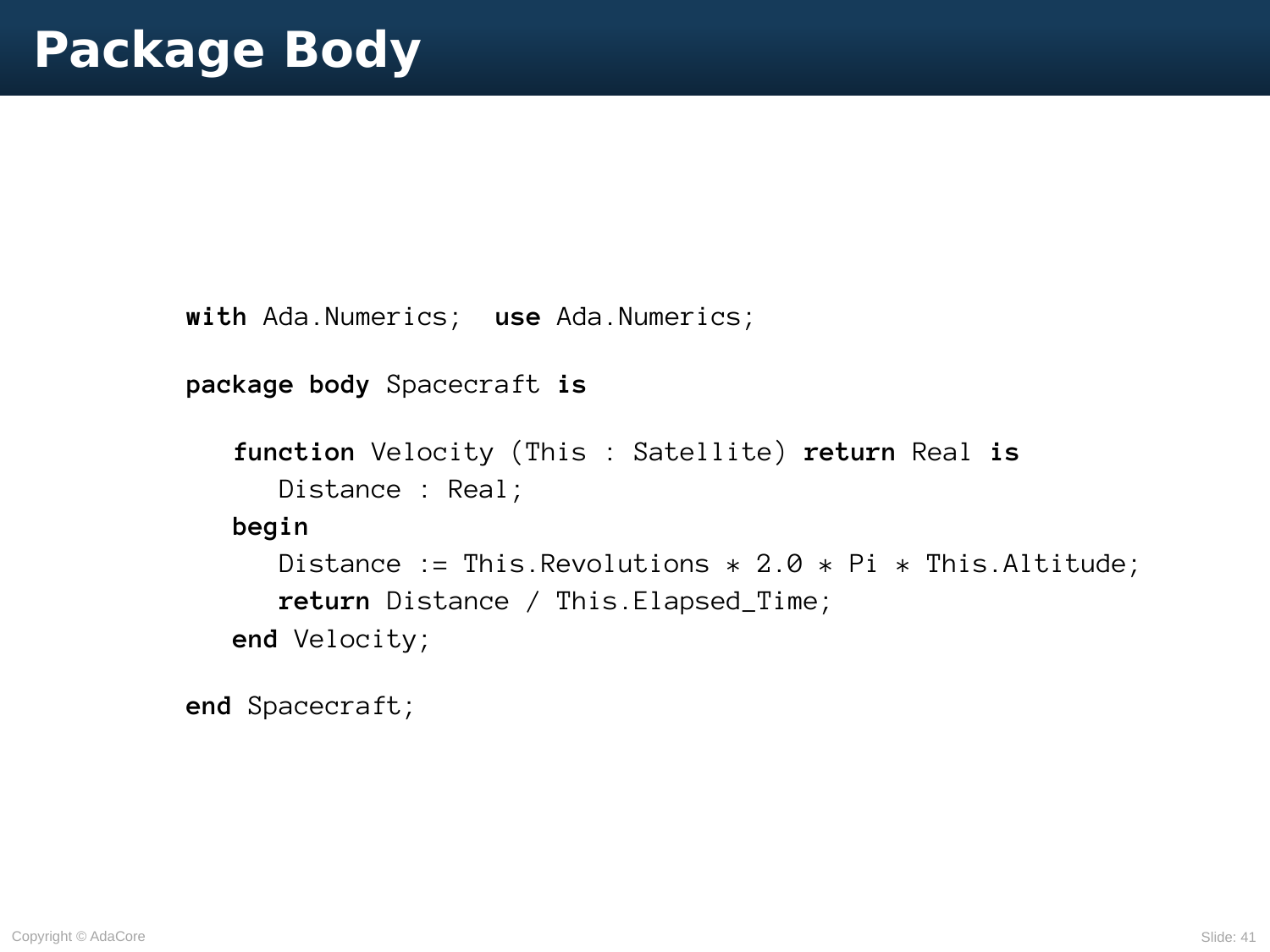

# Package Body
with Ada.Numerics;  use Ada.Numerics;

package body Spacecraft is

   function Velocity (This : Satellite) return Real is
      Distance : Real;
   begin
      Distance := This.Revolutions * 2.0 * Pi * This.Altitude;
      return Distance / This.Elapsed_Time;
   end Velocity;

end Spacecraft;